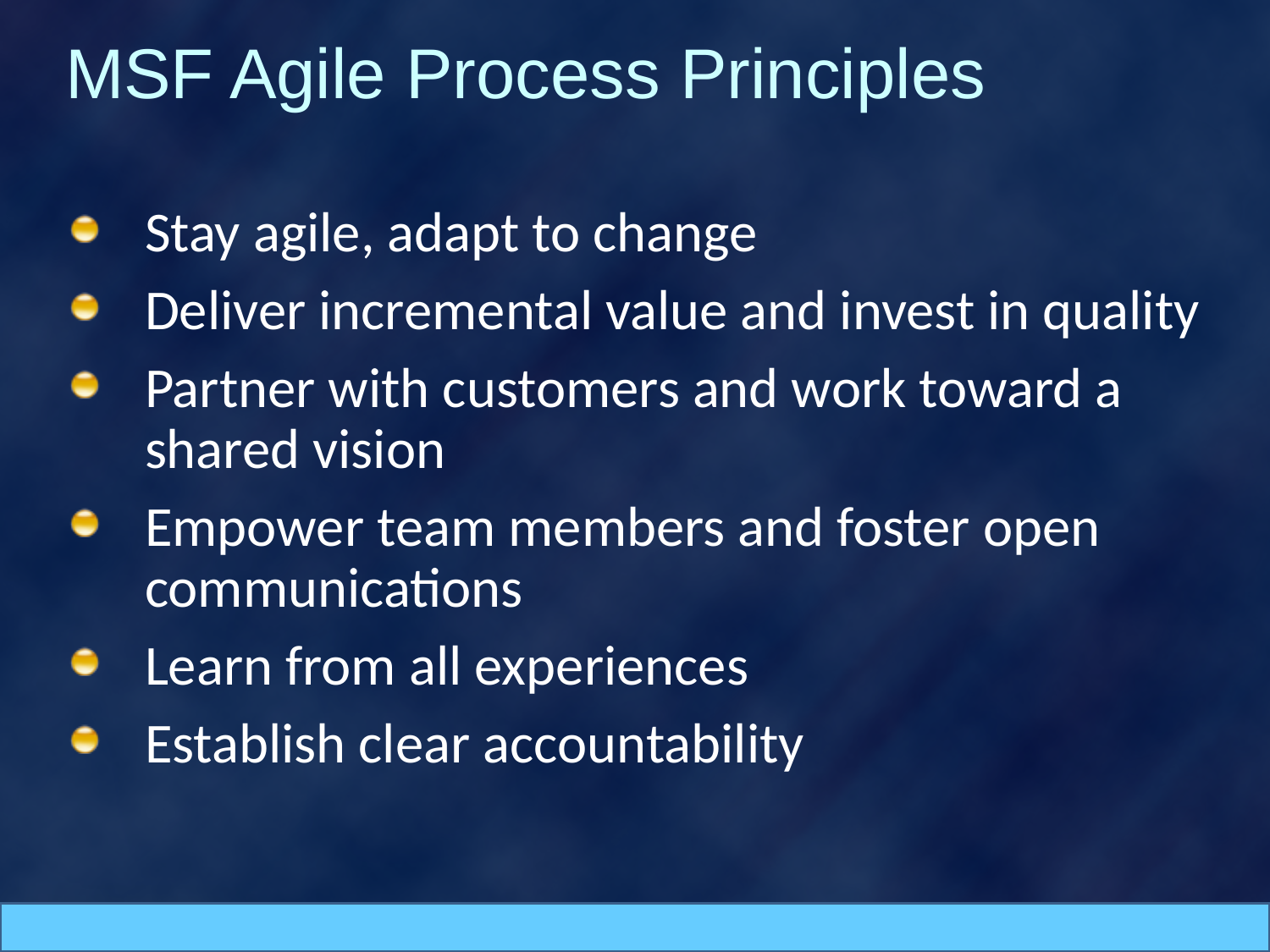

# MSF Agile Process Principles
Stay agile, adapt to change
Deliver incremental value and invest in quality
Partner with customers and work toward a shared vision
Empower team members and foster open communications
Learn from all experiences
Establish clear accountability